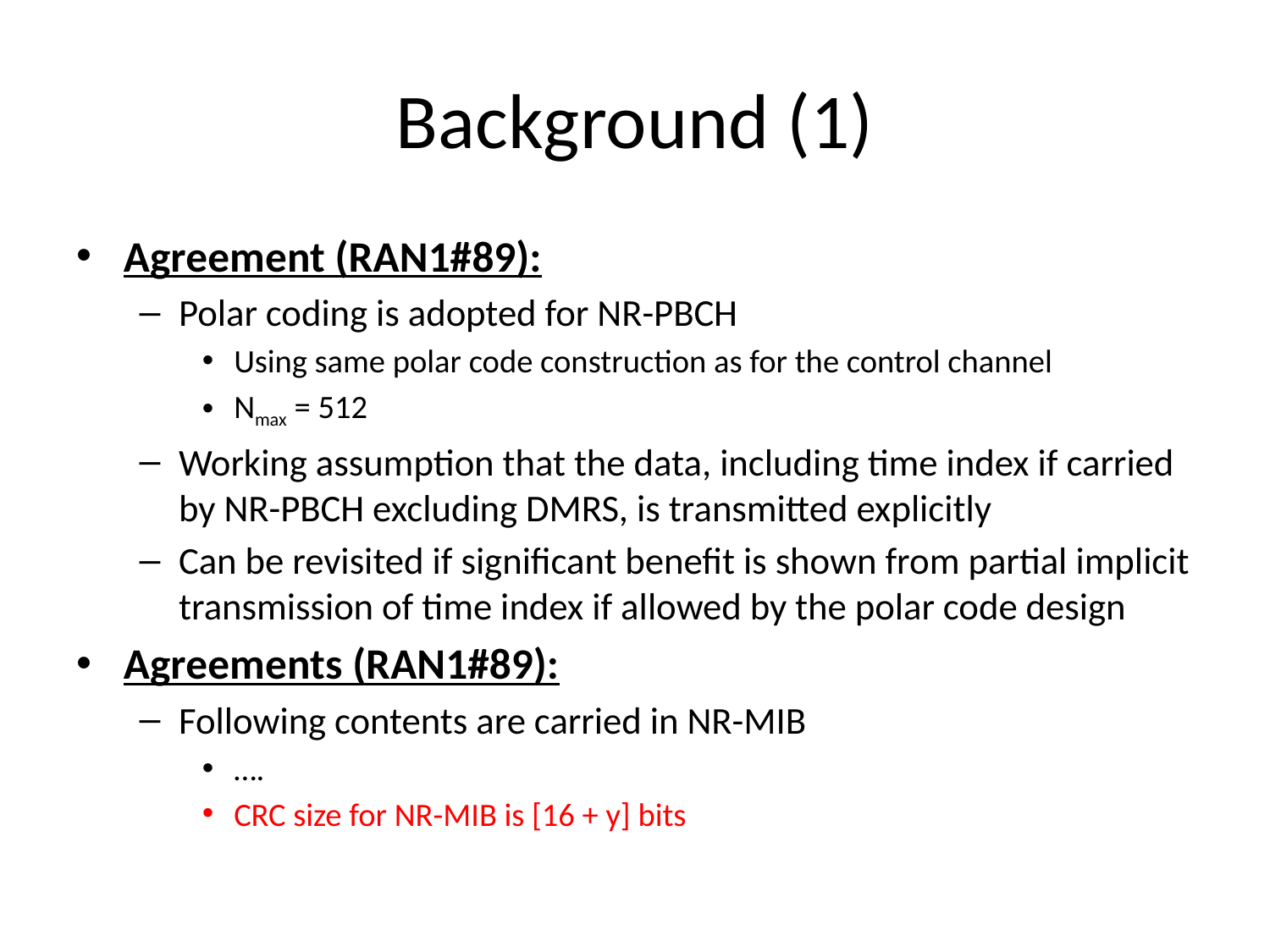

# Background (1)
Agreement (RAN1#89):
Polar coding is adopted for NR-PBCH
Using same polar code construction as for the control channel
Nmax = 512
Working assumption that the data, including time index if carried by NR-PBCH excluding DMRS, is transmitted explicitly
Can be revisited if significant benefit is shown from partial implicit transmission of time index if allowed by the polar code design
Agreements (RAN1#89):
Following contents are carried in NR-MIB
….
CRC size for NR-MIB is [16 + y] bits